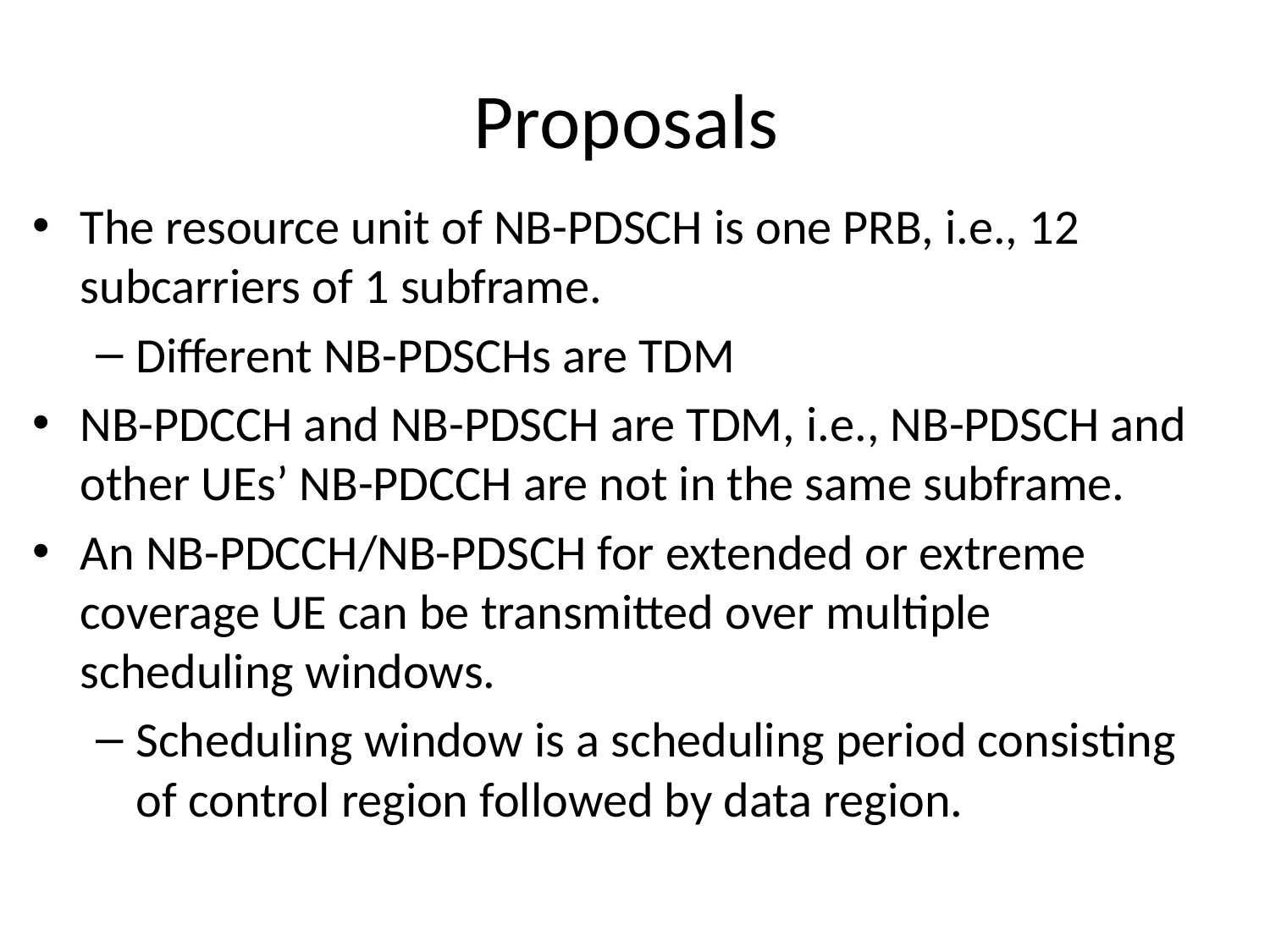

# Proposals
The resource unit of NB-PDSCH is one PRB, i.e., 12 subcarriers of 1 subframe.
Different NB-PDSCHs are TDM
NB-PDCCH and NB-PDSCH are TDM, i.e., NB-PDSCH and other UEs’ NB-PDCCH are not in the same subframe.
An NB-PDCCH/NB-PDSCH for extended or extreme coverage UE can be transmitted over multiple scheduling windows.
Scheduling window is a scheduling period consisting of control region followed by data region.